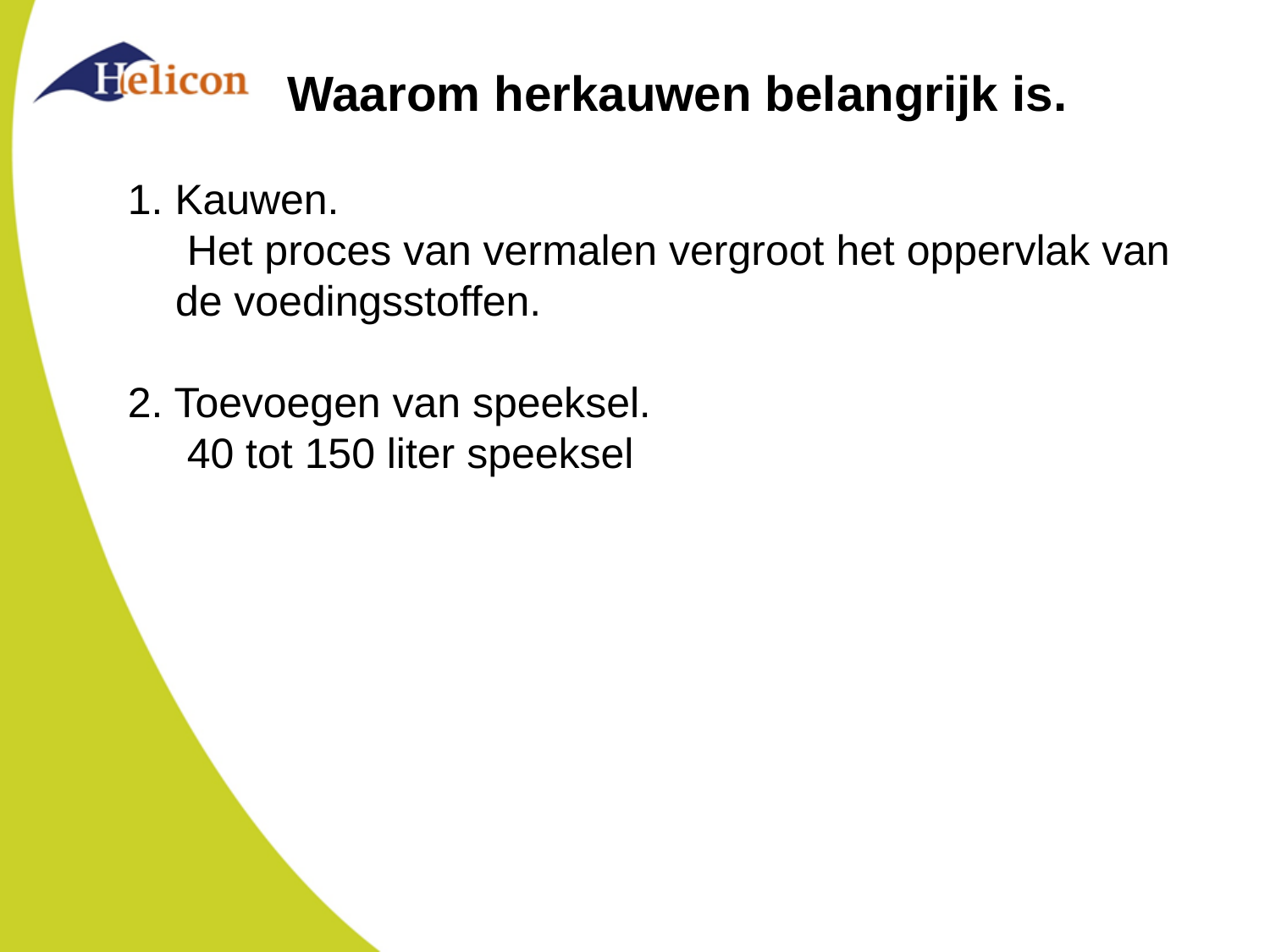

# Waarom herkauwen belangrijk is.
1. Kauwen.
     Het proces van vermalen vergroot het oppervlak van de voedingsstoffen.

2. Toevoegen van speeksel.
     40 tot 150 liter speeksel